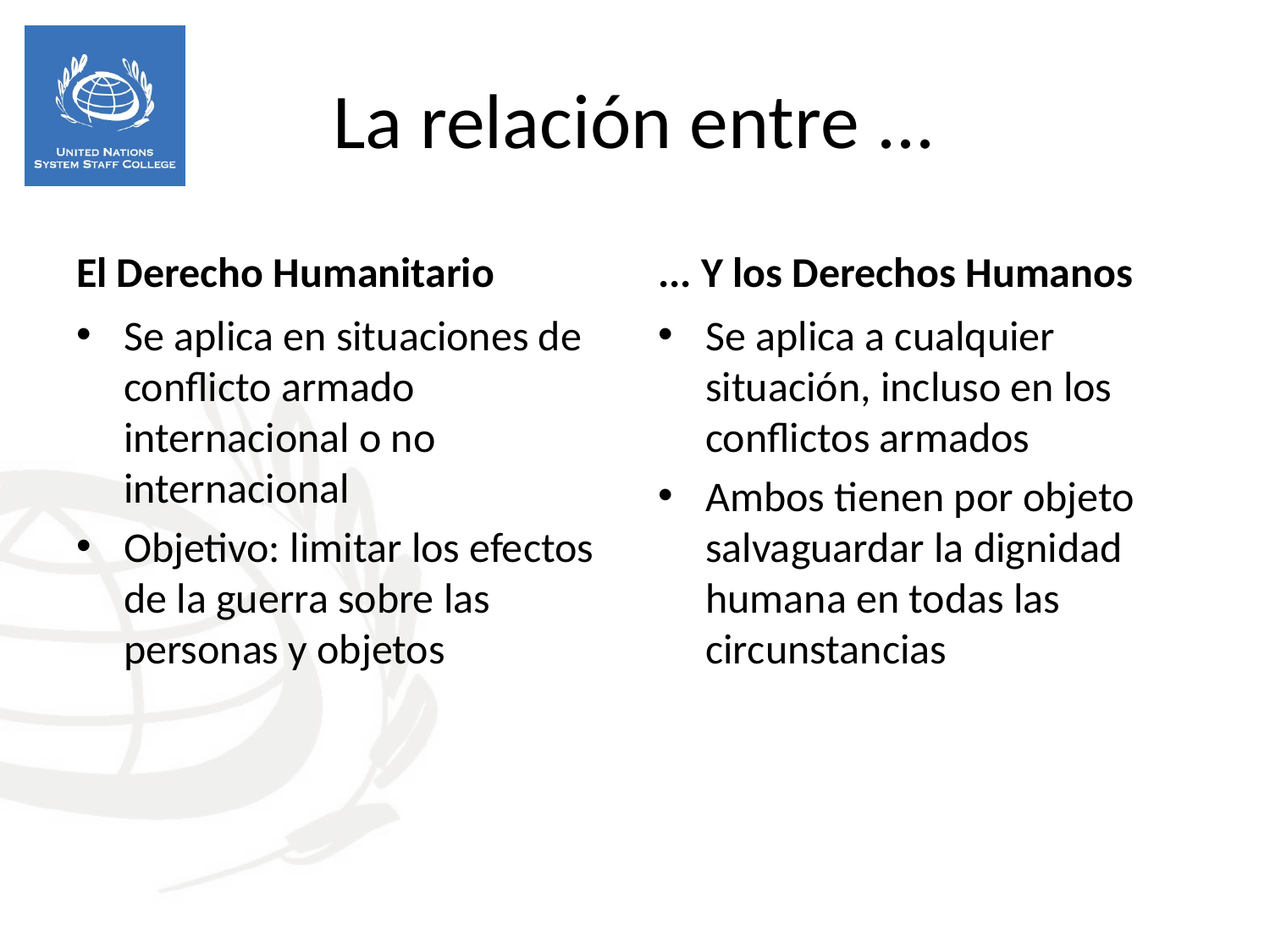

La relación entre ...
El Derecho Humanitario
... Y los Derechos Humanos
Se aplica en situaciones de conflicto armado internacional o no internacional
Objetivo: limitar los efectos de la guerra sobre las personas y objetos
Se aplica a cualquier situación, incluso en los conflictos armados
Ambos tienen por objeto salvaguardar la dignidad humana en todas las circunstancias